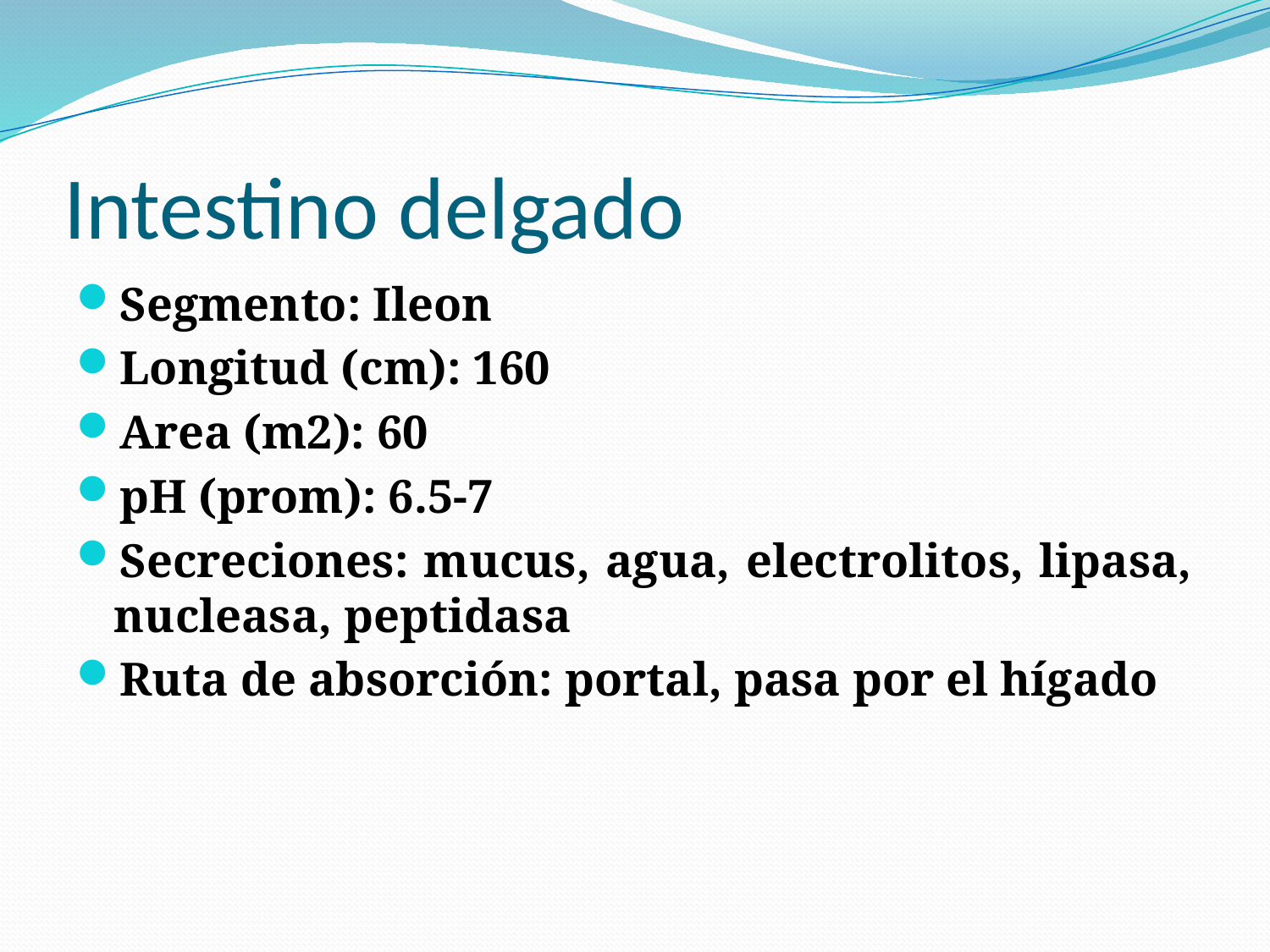

# Intestino delgado
Segmento: Ileon
Longitud (cm): 160
Area (m2): 60
pH (prom): 6.5-7
Secreciones: mucus, agua, electrolitos, lipasa, nucleasa, peptidasa
Ruta de absorción: portal, pasa por el hígado